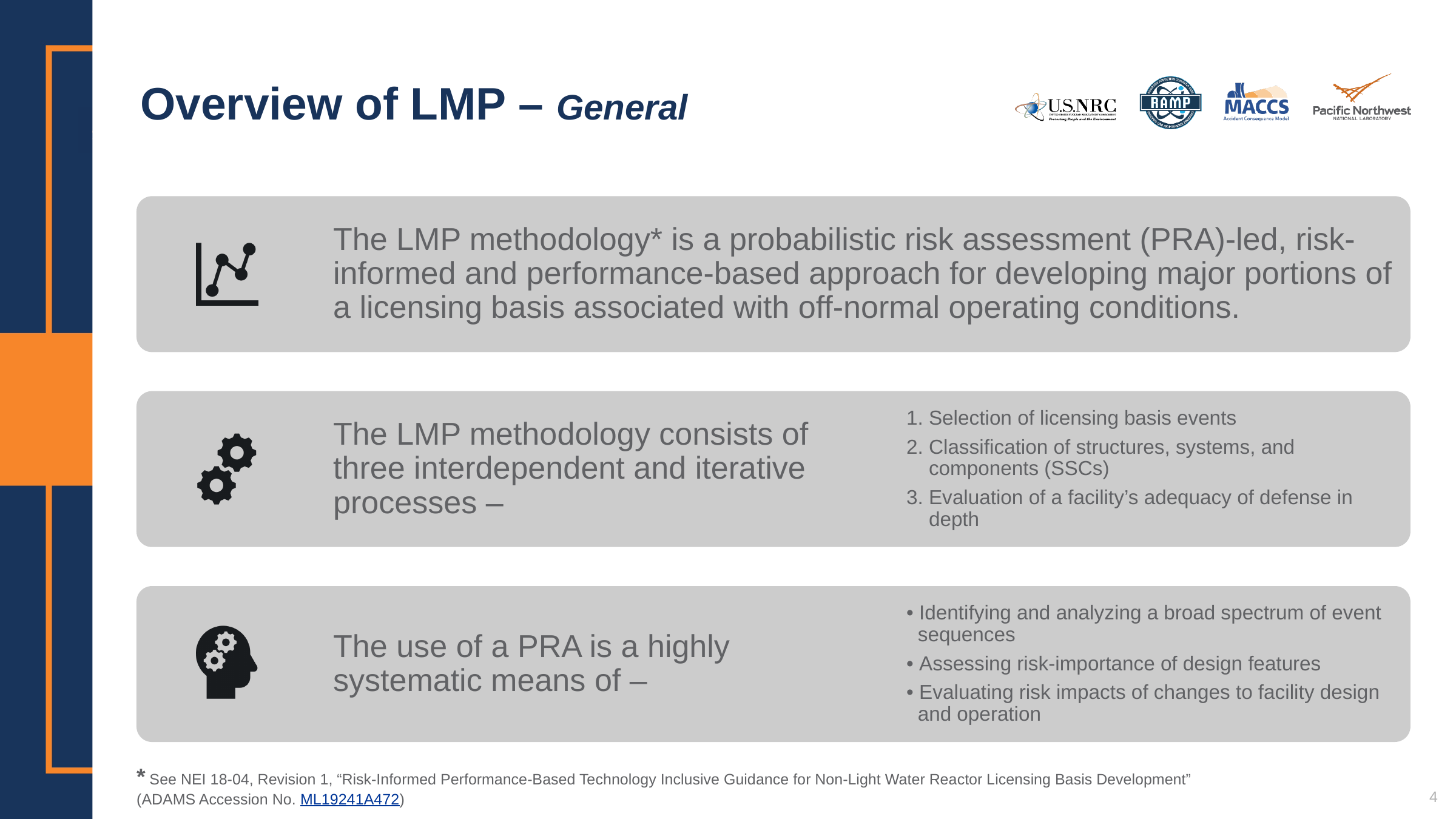

# Overview of LMP – General
The LMP methodology* is a probabilistic risk assessment (PRA)-led, risk-informed and performance-based approach for developing major portions of a licensing basis associated with off-normal operating conditions.
The LMP methodology consists of three interdependent and iterative processes –
1. Selection of licensing basis events
2. Classification of structures, systems, and components (SSCs)
3. Evaluation of a facility’s adequacy of defense in depth
The use of a PRA is a highly systematic means of –
• Identifying and analyzing a broad spectrum of event sequences
• Assessing risk-importance of design features
• Evaluating risk impacts of changes to facility design and operation
* See NEI 18-04, Revision 1, “Risk-Informed Performance-Based Technology Inclusive Guidance for Non-Light Water Reactor Licensing Basis Development” (ADAMS Accession No. ML19241A472)
4